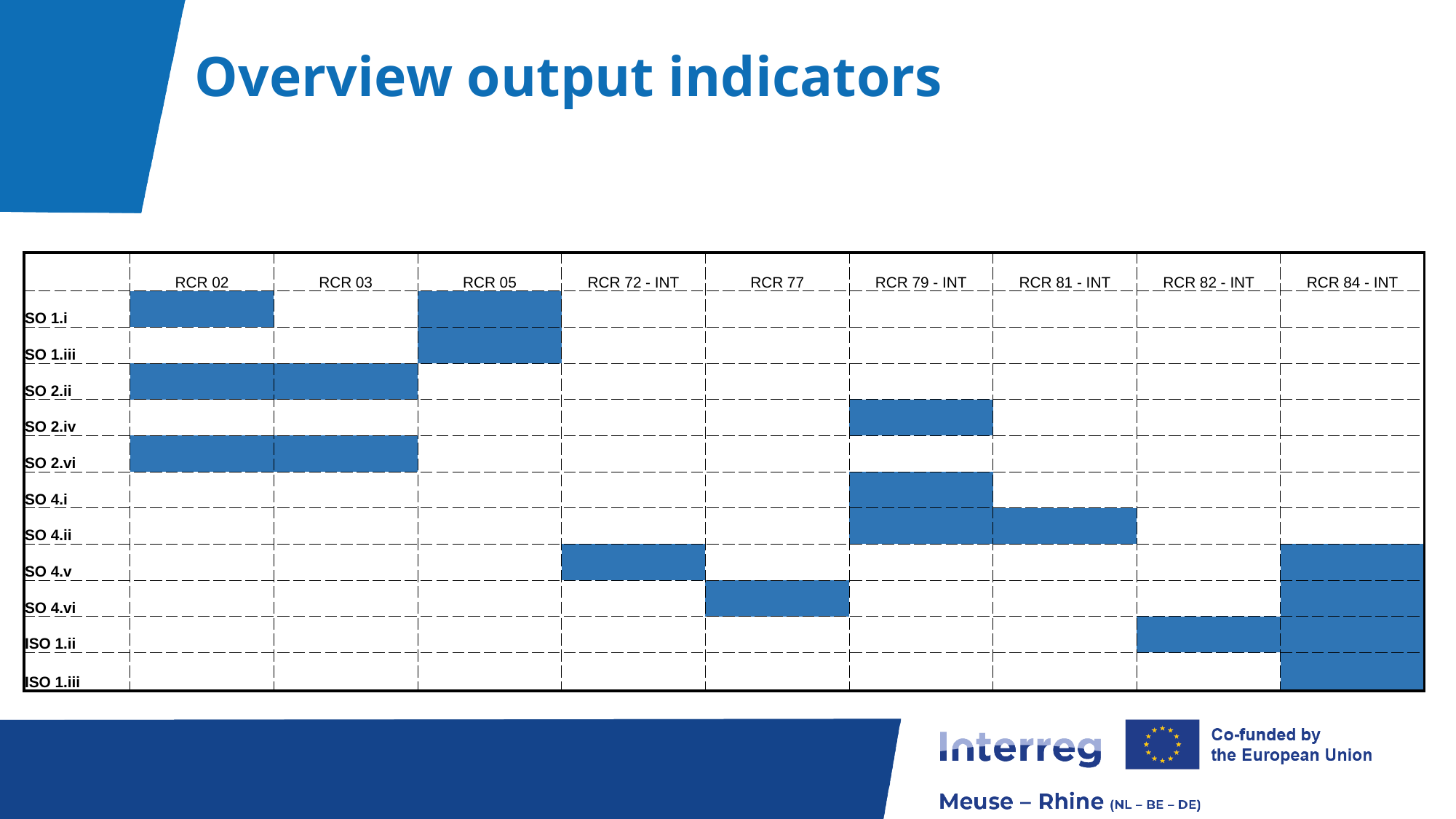

# Overview output indicators
Fact 2
|  | RCR 02 | RCR 03 | RCR 05 | RCR 72 - INT | RCR 77 | RCR 79 - INT | RCR 81 - INT | RCR 82 - INT | RCR 84 - INT |
| --- | --- | --- | --- | --- | --- | --- | --- | --- | --- |
| SO 1.i |  |  |  |  |  |  |  |  |  |
| SO 1.iii |  |  |  |  |  |  |  |  |  |
| SO 2.ii |  |  |  |  |  |  |  |  |  |
| SO 2.iv |  |  |  |  |  |  |  |  |  |
| SO 2.vi |  |  |  |  |  |  |  |  |  |
| SO 4.i |  |  |  |  |  |  |  |  |  |
| SO 4.ii |  |  |  |  |  |  |  |  |  |
| SO 4.v |  |  |  |  |  |  |  |  |  |
| SO 4.vi |  |  |  |  |  |  |  |  |  |
| ISO 1.ii |  |  |  |  |  |  |  |  |  |
| ISO 1.iii |  |  |  |  |  |  |  |  |  |